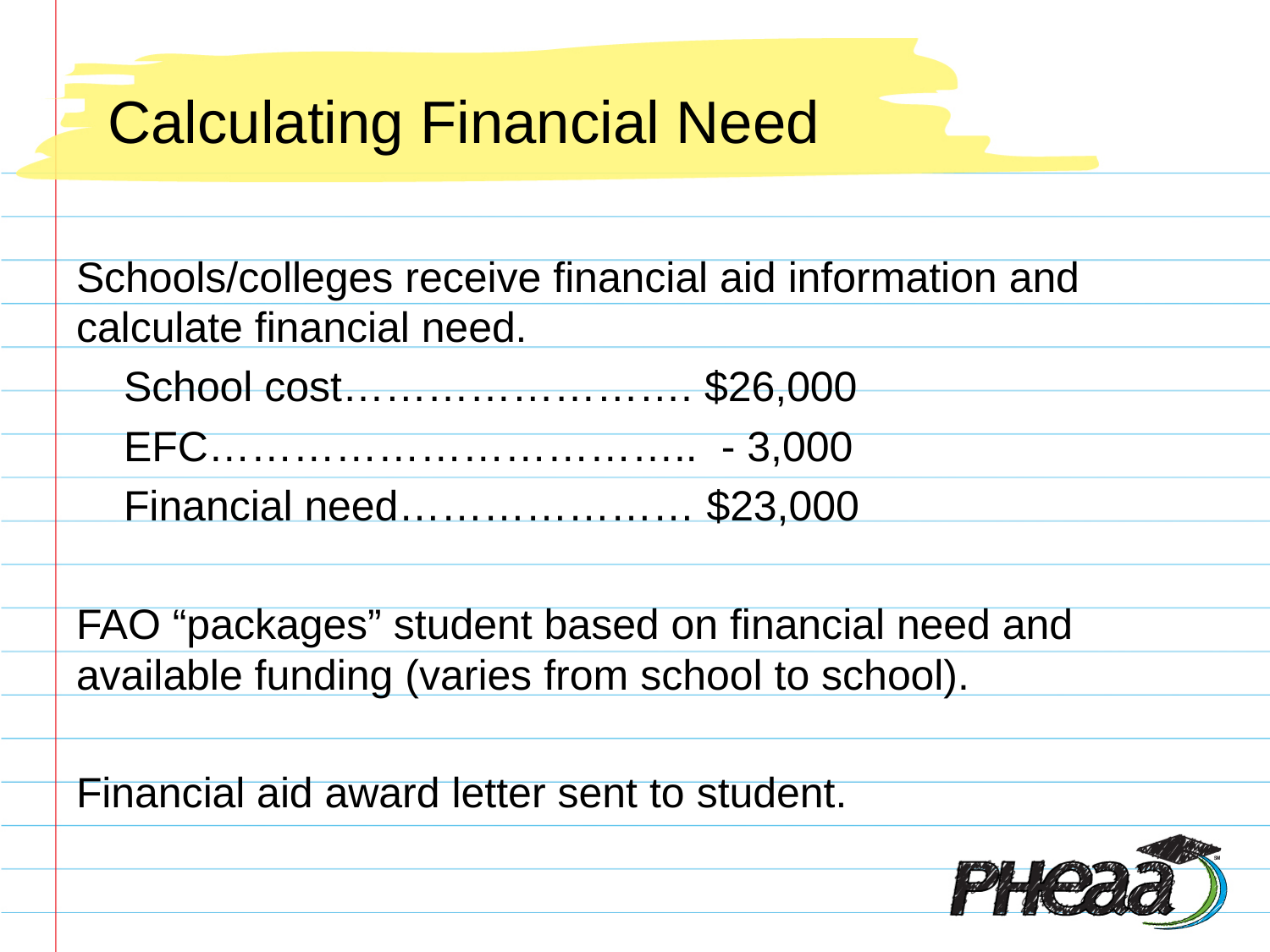

# Calculating Financial Need
Schools/colleges receive financial aid information and calculate financial need.
    School cost……………………. $26,000
    EFC……………………………..  - 3,000
    Financial need………………… $23,000

FAO “packages” student based on financial need and available funding (varies from school to school).

Financial aid award letter sent to student.